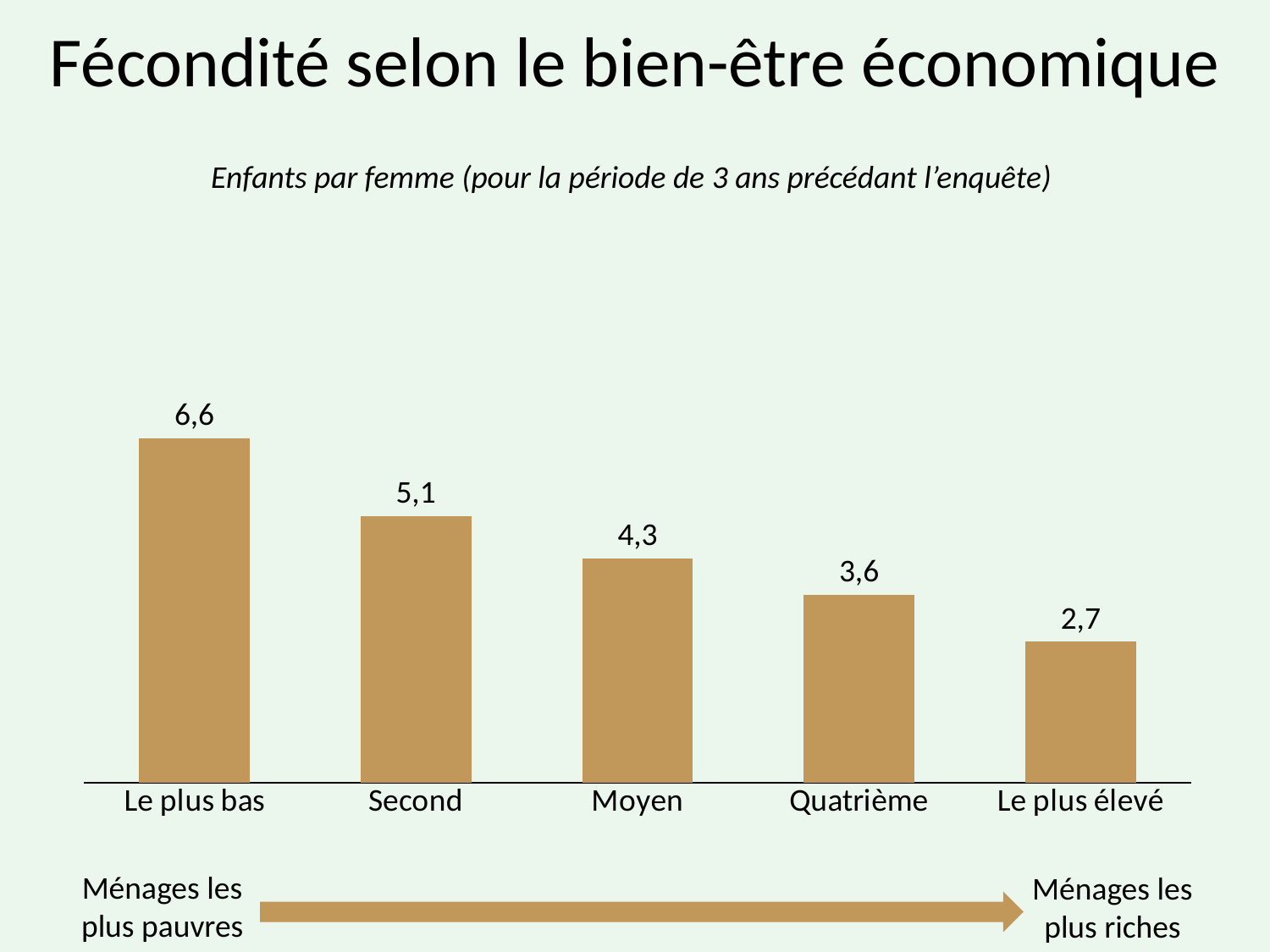

# Fécondité selon le bien-être économique
Enfants par femme (pour la période de 3 ans précédant l’enquête)

### Chart

| Category | Series 1 |
|---|---|
| Le plus bas | 6.6 |
| Second | 5.1 |
| Moyen | 4.3 |
| Quatrième | 3.6 |
| Le plus élevé | 2.7 |
Ménages les plus pauvres
Ménages les plus riches